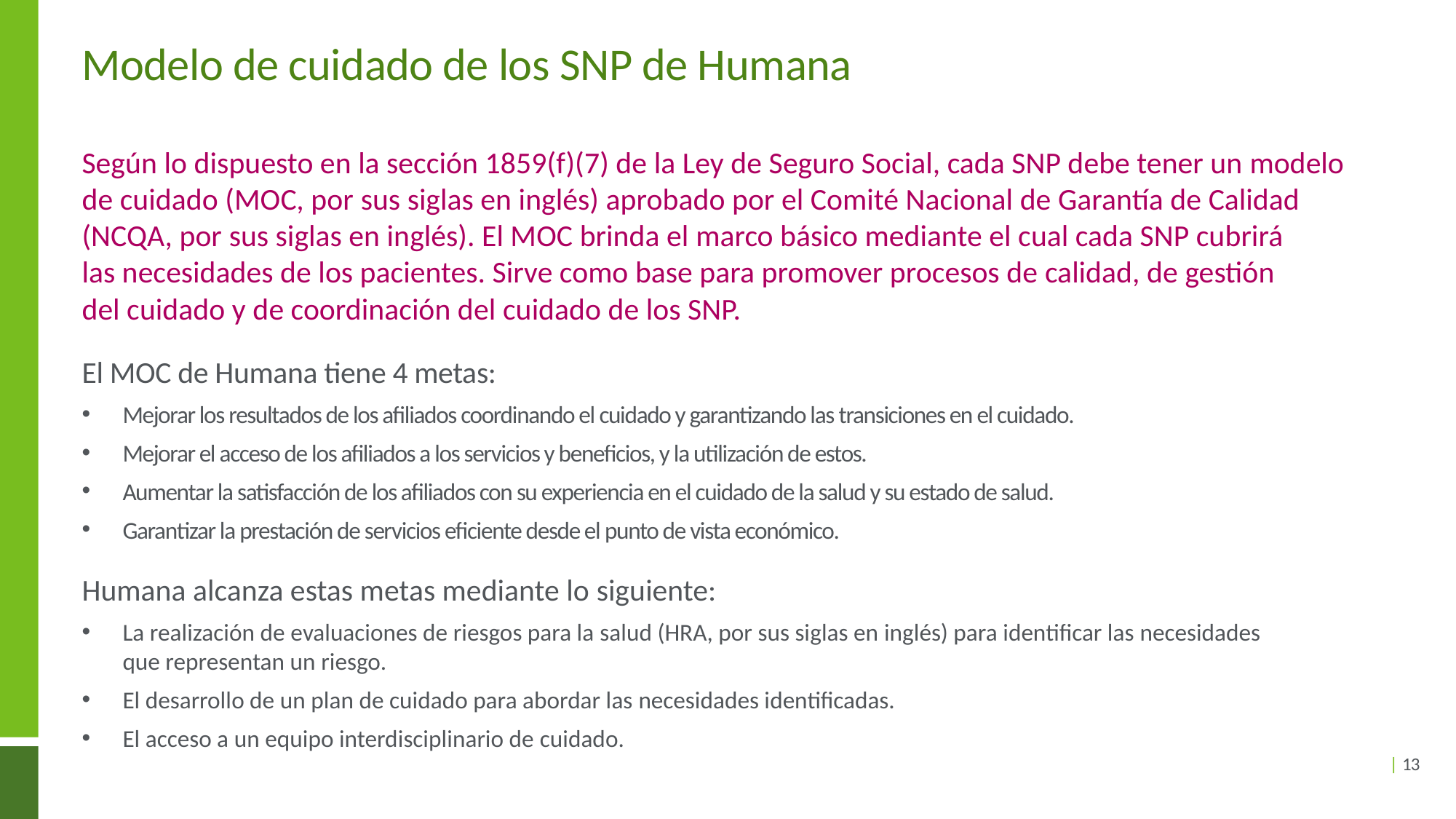

# Modelo de cuidado de los SNP de Humana
Según lo dispuesto en la sección 1859(f)(7) de la Ley de Seguro Social, cada SNP debe tener un modelo de cuidado (MOC, por sus siglas en inglés) aprobado por el Comité Nacional de Garantía de Calidad (NCQA, por sus siglas en inglés). El MOC brinda el marco básico mediante el cual cada SNP cubrirá las necesidades de los pacientes. Sirve como base para promover procesos de calidad, de gestión del cuidado y de coordinación del cuidado de los SNP.
El MOC de Humana tiene 4 metas:
Mejorar los resultados de los afiliados coordinando el cuidado y garantizando las transiciones en el cuidado.
Mejorar el acceso de los afiliados a los servicios y beneficios, y la utilización de estos.
Aumentar la satisfacción de los afiliados con su experiencia en el cuidado de la salud y su estado de salud.
Garantizar la prestación de servicios eficiente desde el punto de vista económico.
Humana alcanza estas metas mediante lo siguiente:
La realización de evaluaciones de riesgos para la salud (HRA, por sus siglas en inglés) para identificar las necesidades que representan un riesgo.
El desarrollo de un plan de cuidado para abordar las necesidades identificadas.
El acceso a un equipo interdisciplinario de cuidado.
| 13